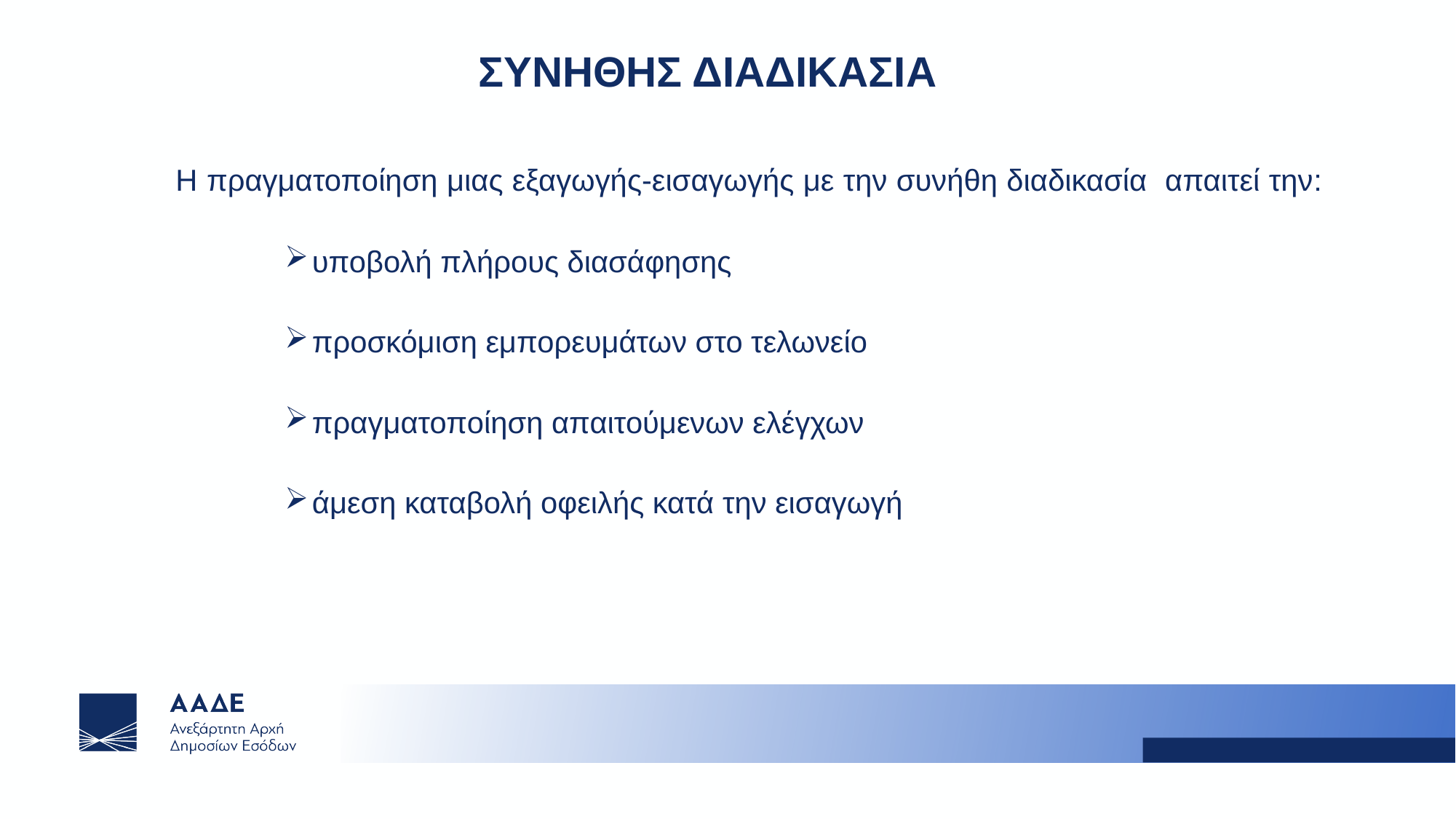

# ΣΥΝΗΘΗΣ ΔΙΑΔΙΚΑΣΙΑ
Η πραγματοποίηση μιας εξαγωγής-εισαγωγής με την συνήθη διαδικασία  απαιτεί την:
υποβολή πλήρους διασάφησης
προσκόμιση εμπορευμάτων στο τελωνείο
πραγματοποίηση απαιτούμενων ελέγχων
άμεση καταβολή οφειλής κατά την εισαγωγή